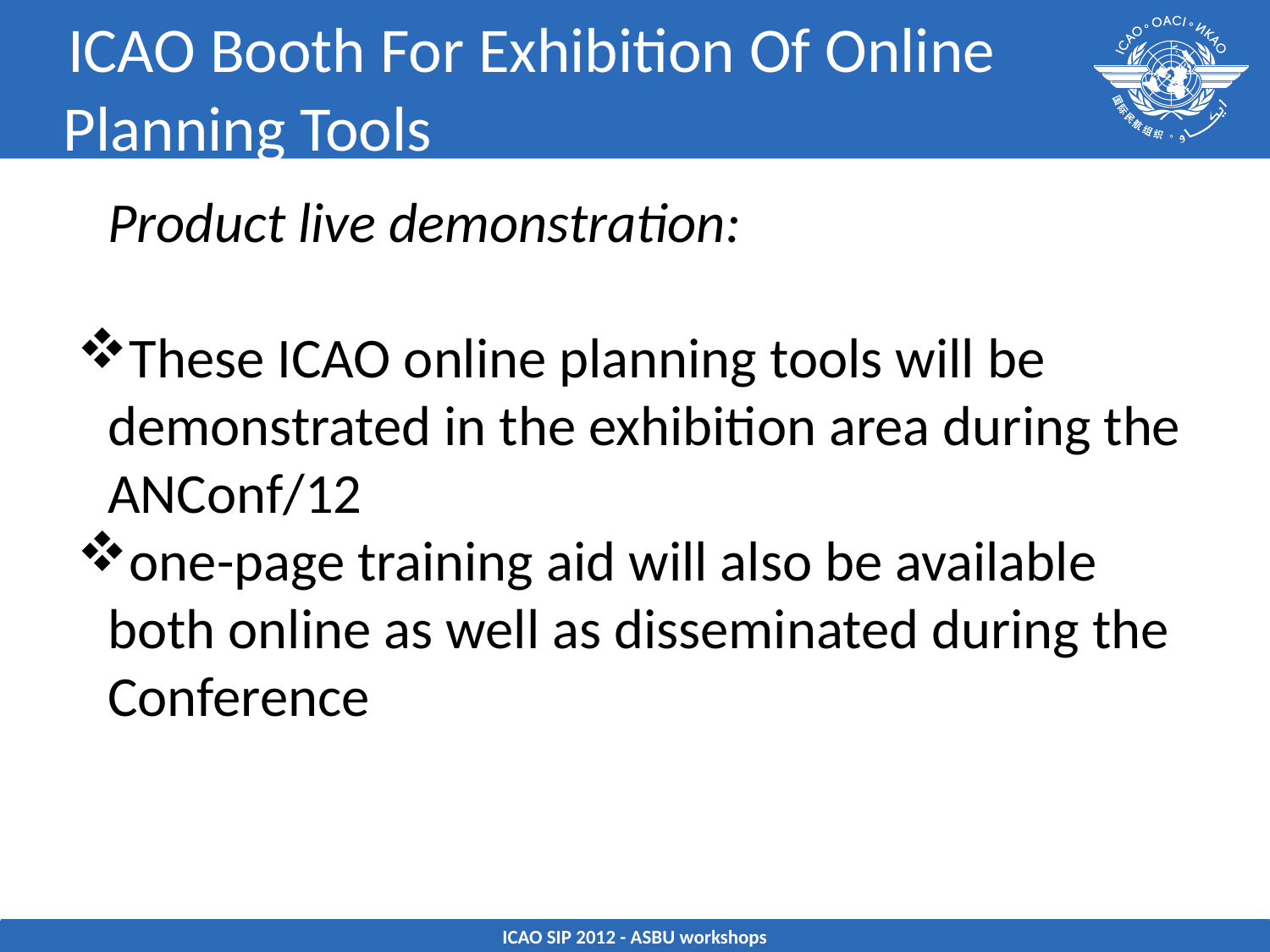

# ICAO Booth For Exhibition Of Online Planning Tools
Product live demonstration:

These ICAO online planning tools will be demonstrated in the exhibition area during the ANConf/12
one-page training aid will also be available  both online as well as disseminated during the Conference

ICAO SIP 2012 - ASBU workshops